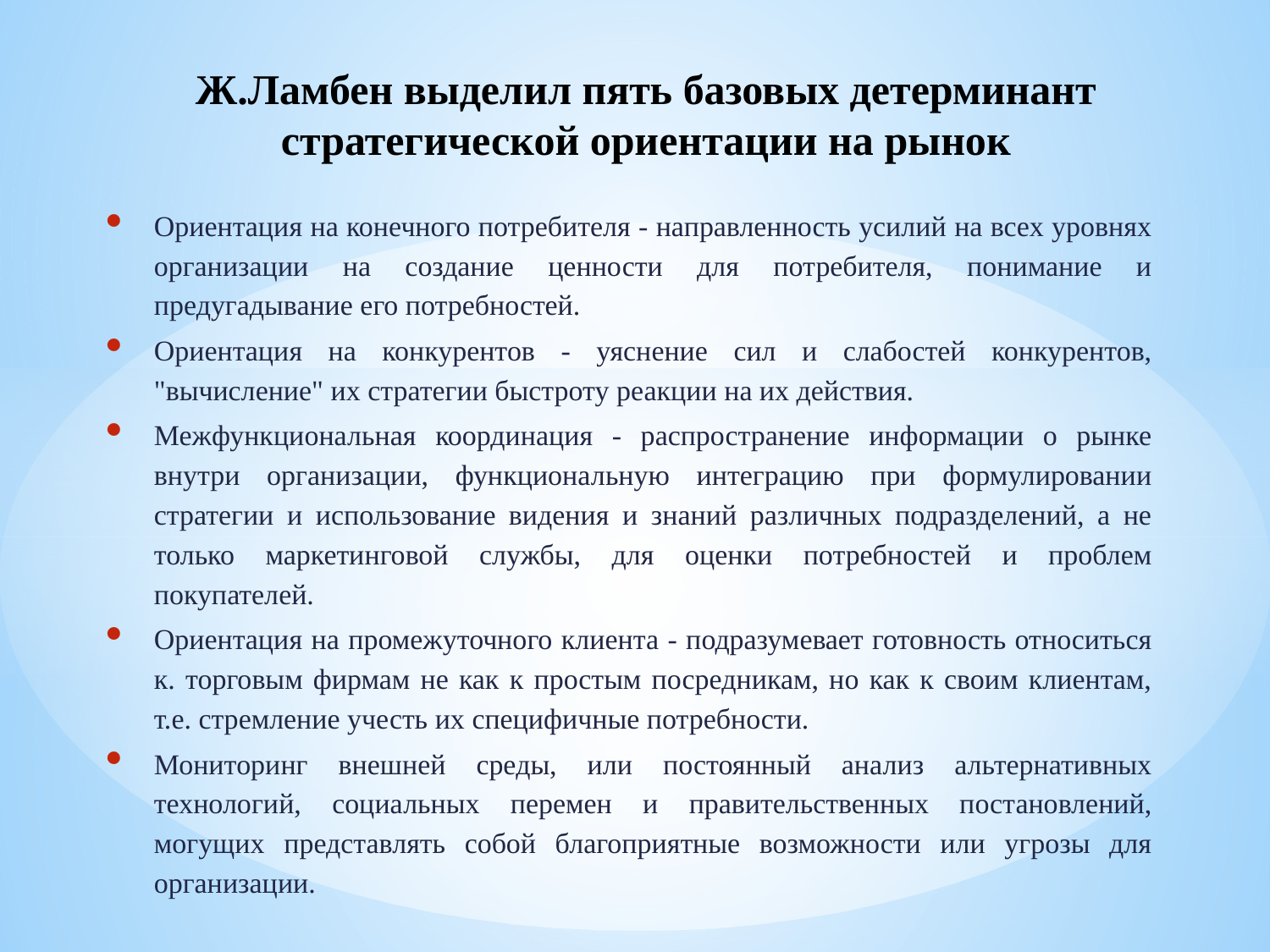

# Ж.Ламбен выделил пять базовых детерминант стратегической ориентации на рынок
Ориентация на конечного потребителя - направленность усилий на всех уровнях организации на создание ценности для потребителя, понимание и предугадывание его потребностей.
Ориентация на конкурентов - уяснение сил и слабостей конкурентов, "вычисление" их стратегии быстроту реакции на их действия.
Межфункциональная координация - распространение информации о рынке внутри организации, функциональную интеграцию при формулировании стратегии и использование видения и знаний различных подразделений, а не только маркетинговой службы, для оценки потребностей и проблем покупателей.
Ориентация на промежуточного клиента - подразумевает готовность относиться к. торговым фирмам не как к простым посредникам, но как к своим клиентам, т.е. стремление учесть их специфичные потребности.
Мониторинг внешней среды, или постоянный анализ альтернативных технологий, социальных перемен и правительственных постановлений, могущих представлять собой благоприятные возможности или угрозы для организации.